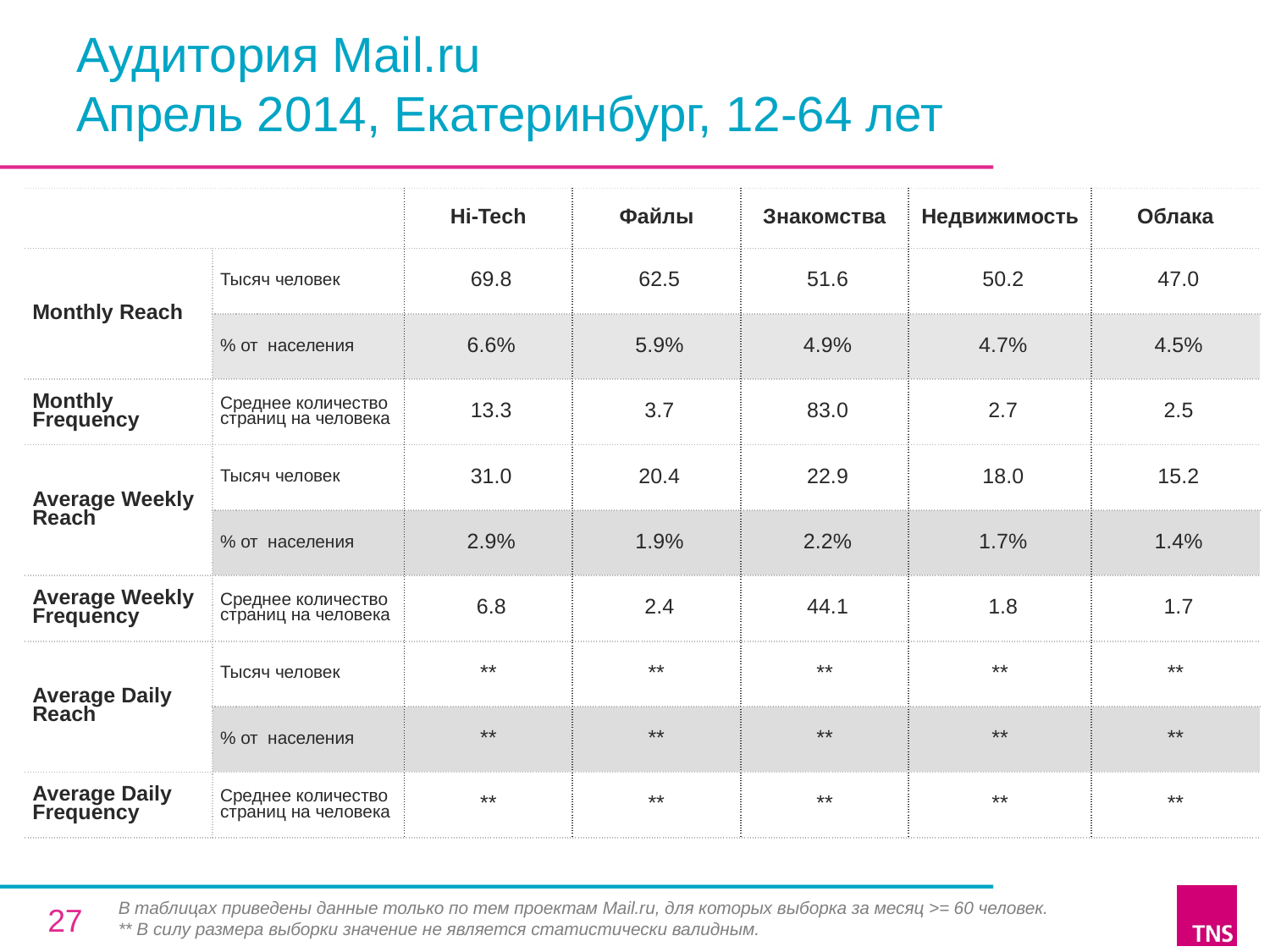

# Аудитория Mail.ru Апрель 2014, Екатеринбург, 12-64 лет
|  |  | Hi-Tech | Файлы | Знакомства | Недвижимость | Облака |
| --- | --- | --- | --- | --- | --- | --- |
| Monthly Reach | Тысяч человек | 69.8 | 62.5 | 51.6 | 50.2 | 47.0 |
|  | % от населения | 6.6% | 5.9% | 4.9% | 4.7% | 4.5% |
| Monthly Frequency | Среднее количество страниц на человека | 13.3 | 3.7 | 83.0 | 2.7 | 2.5 |
| Average Weekly Reach | Тысяч человек | 31.0 | 20.4 | 22.9 | 18.0 | 15.2 |
|  | % от населения | 2.9% | 1.9% | 2.2% | 1.7% | 1.4% |
| Average Weekly Frequency | Среднее количество страниц на человека | 6.8 | 2.4 | 44.1 | 1.8 | 1.7 |
| Average Daily Reach | Тысяч человек | \*\* | \*\* | \*\* | \*\* | \*\* |
|  | % от населения | \*\* | \*\* | \*\* | \*\* | \*\* |
| Average Daily Frequency | Среднее количество страниц на человека | \*\* | \*\* | \*\* | \*\* | \*\* |
В таблицах приведены данные только по тем проектам Mail.ru, для которых выборка за месяц >= 60 человек.
** В силу размера выборки значение не является статистически валидным.
27